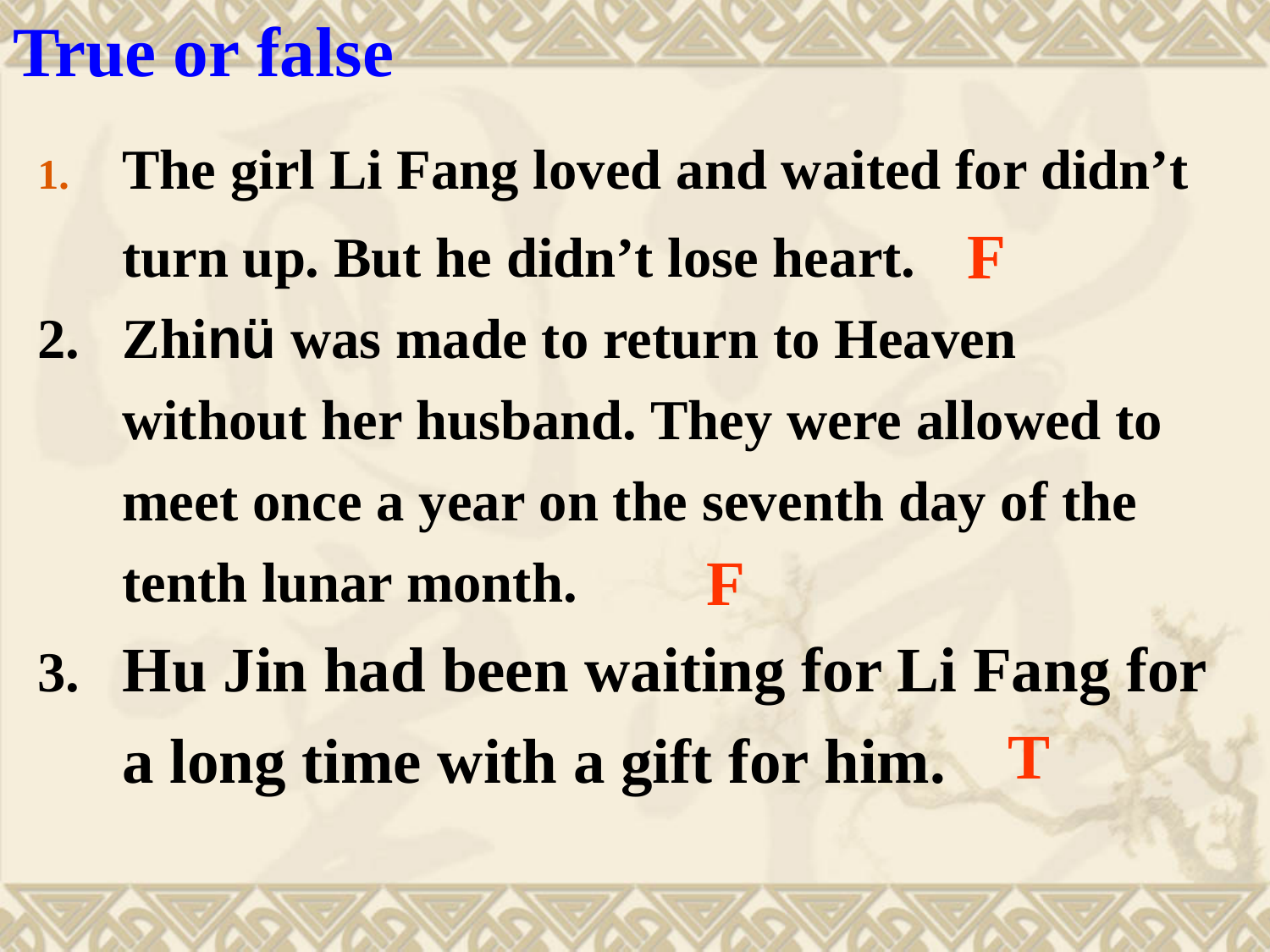

True or false
The girl Li Fang loved and waited for didn’t turn up. But he didn’t lose heart.
2.   Zhinü was made to return to Heaven without her husband. They were allowed to meet once a year on the seventh day of the tenth lunar month.
3.   Hu Jin had been waiting for Li Fang for a long time with a gift for him.

F
F
T